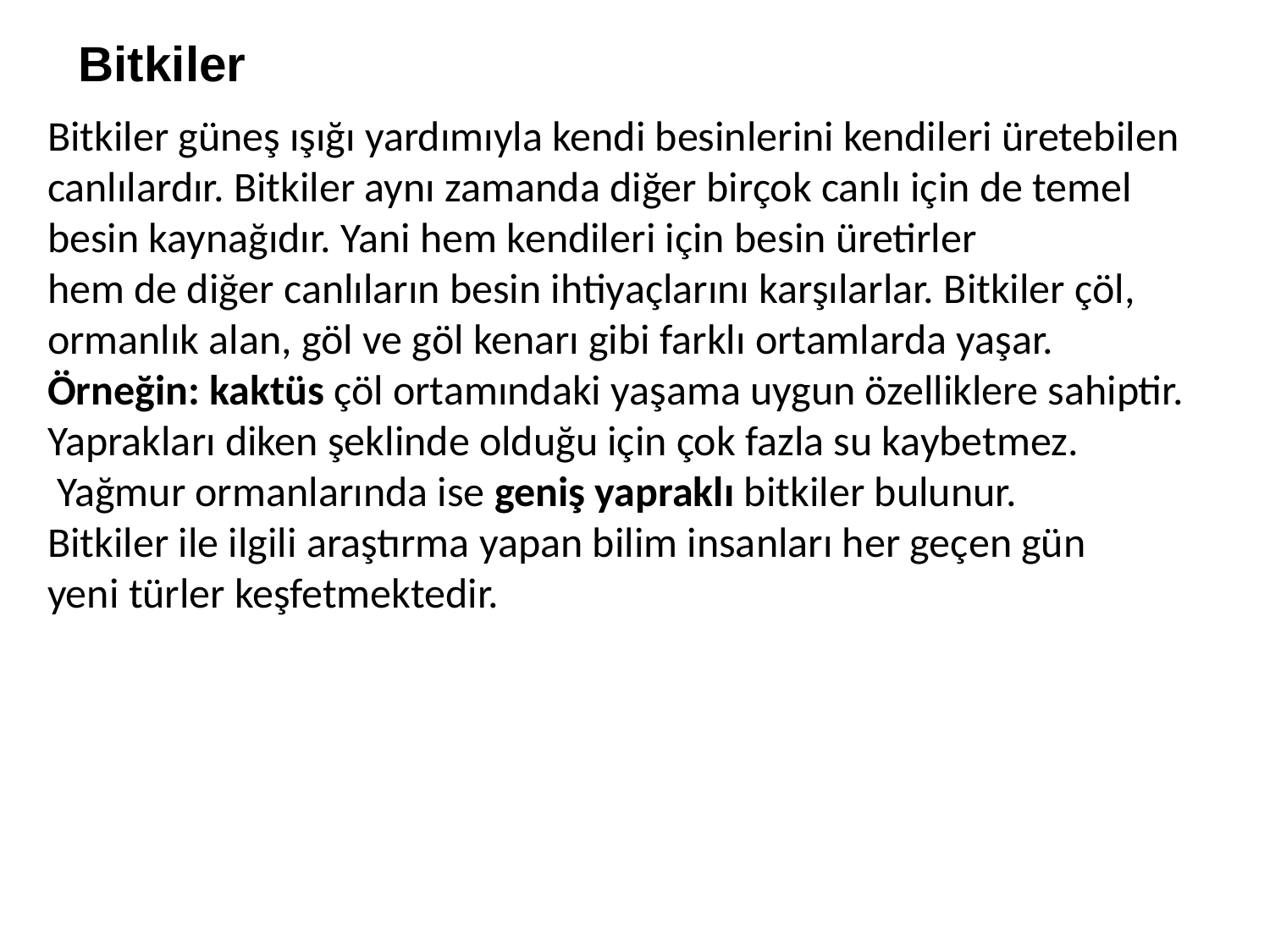

Bitkiler
Bitkiler güneş ışığı yardımıyla kendi besinlerini kendileri üretebilen canlılardır. Bitkiler aynı zamanda diğer birçok canlı için de temel besin kaynağıdır. Yani hem kendileri için besin üretirler
hem de diğer canlıların besin ihtiyaçlarını karşılarlar. Bitkiler çöl, ormanlık alan, göl ve göl kenarı gibi farklı ortamlarda yaşar.
Örneğin: kaktüs çöl ortamındaki yaşama uygun özelliklere sahiptir. Yaprakları diken şeklinde olduğu için çok fazla su kaybetmez.
 Yağmur ormanlarında ise geniş yapraklı bitkiler bulunur.
Bitkiler ile ilgili araştırma yapan bilim insanları her geçen gün
yeni türler keşfetmektedir.